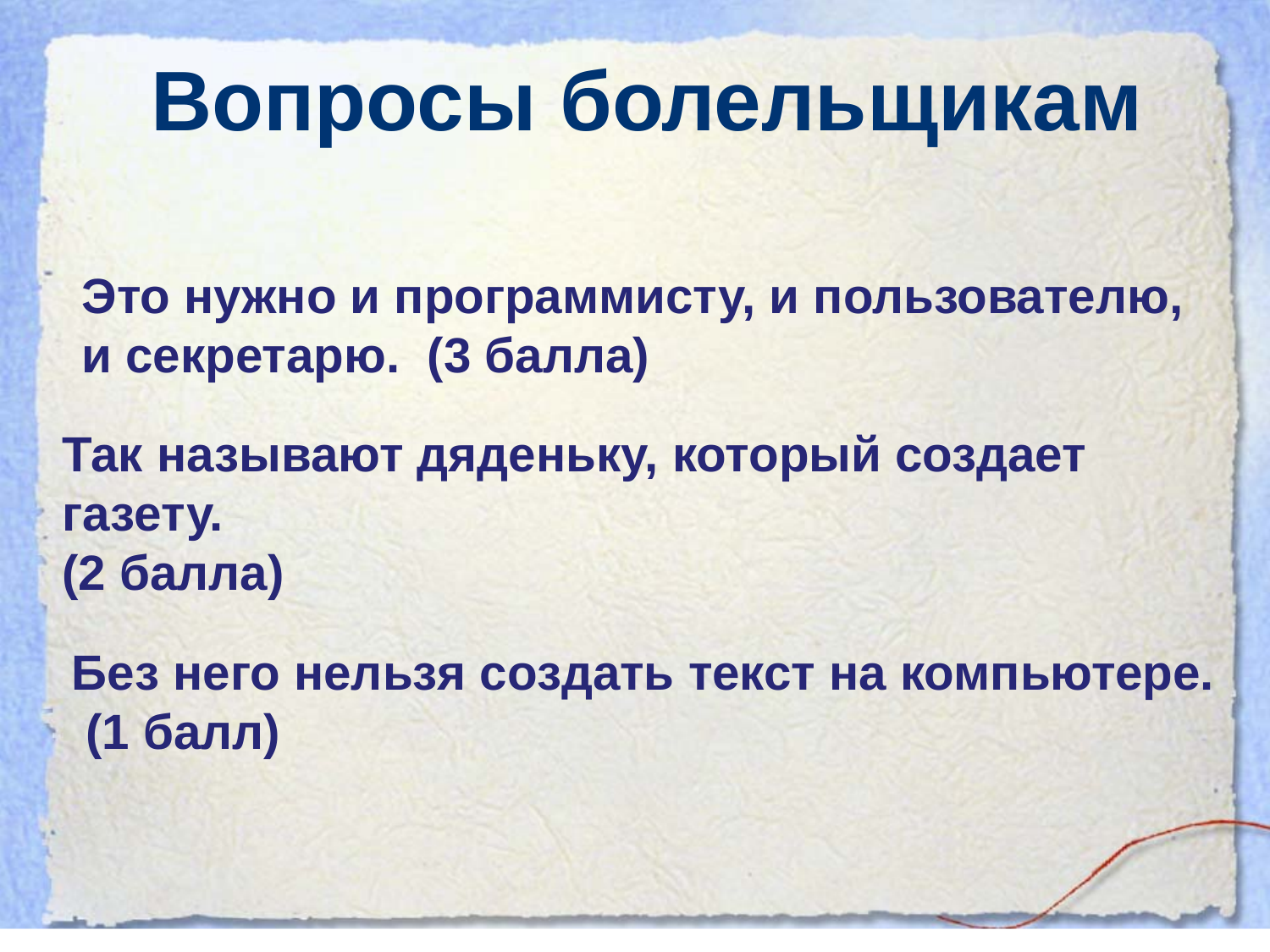

Вопросы болельщикам
Это нужно и программисту, и пользователю, и секретарю.  (3 балла)
Так называют дяденьку, который создает газету.
(2 балла)
Без него нельзя создать текст на компьютере.
 (1 балл)